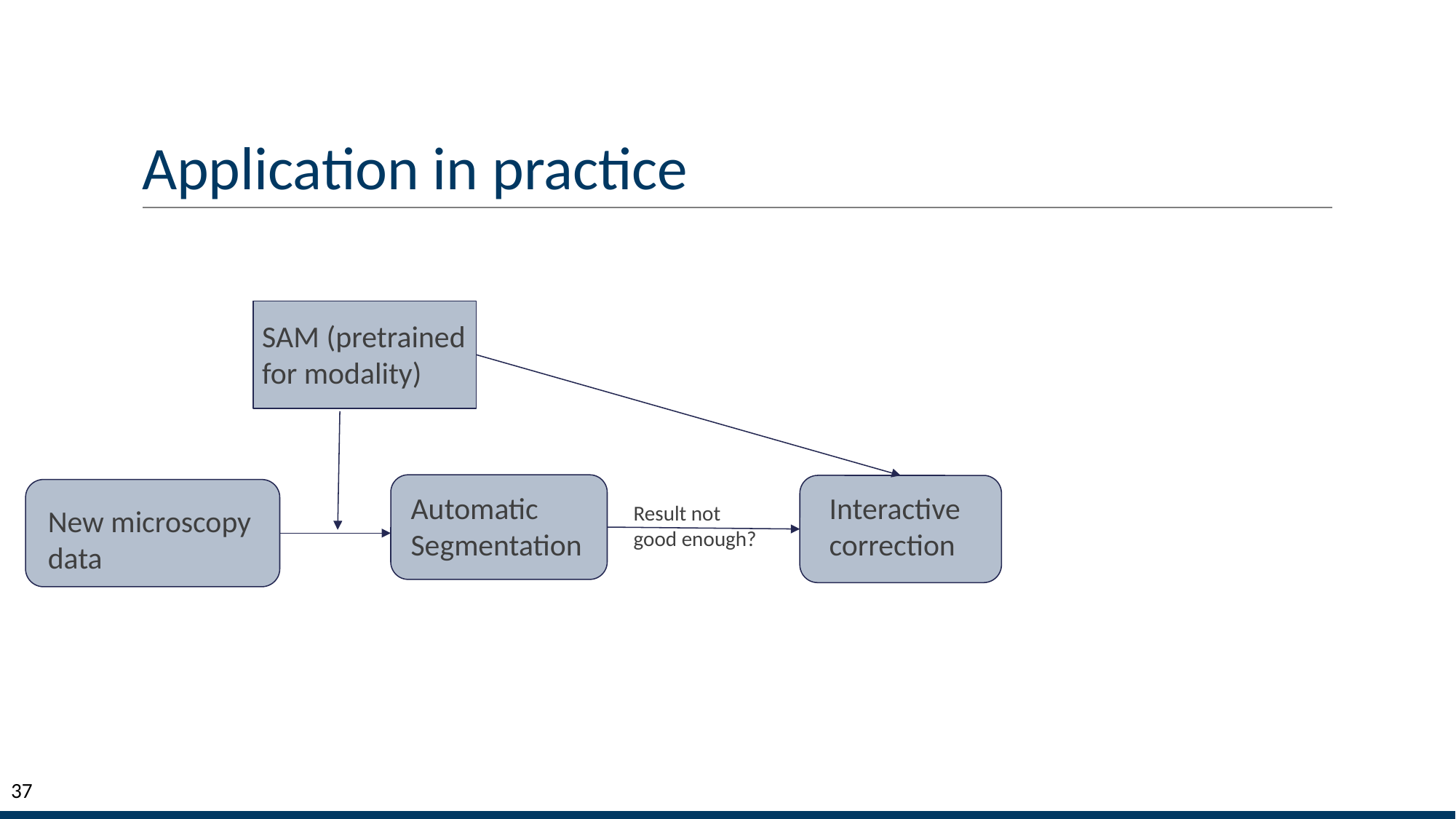

# Application in practice

SAM (pretrained
for modality)

Automatic Segmentation
Interactive correction

Result not
good enough?
New microscopy data
37